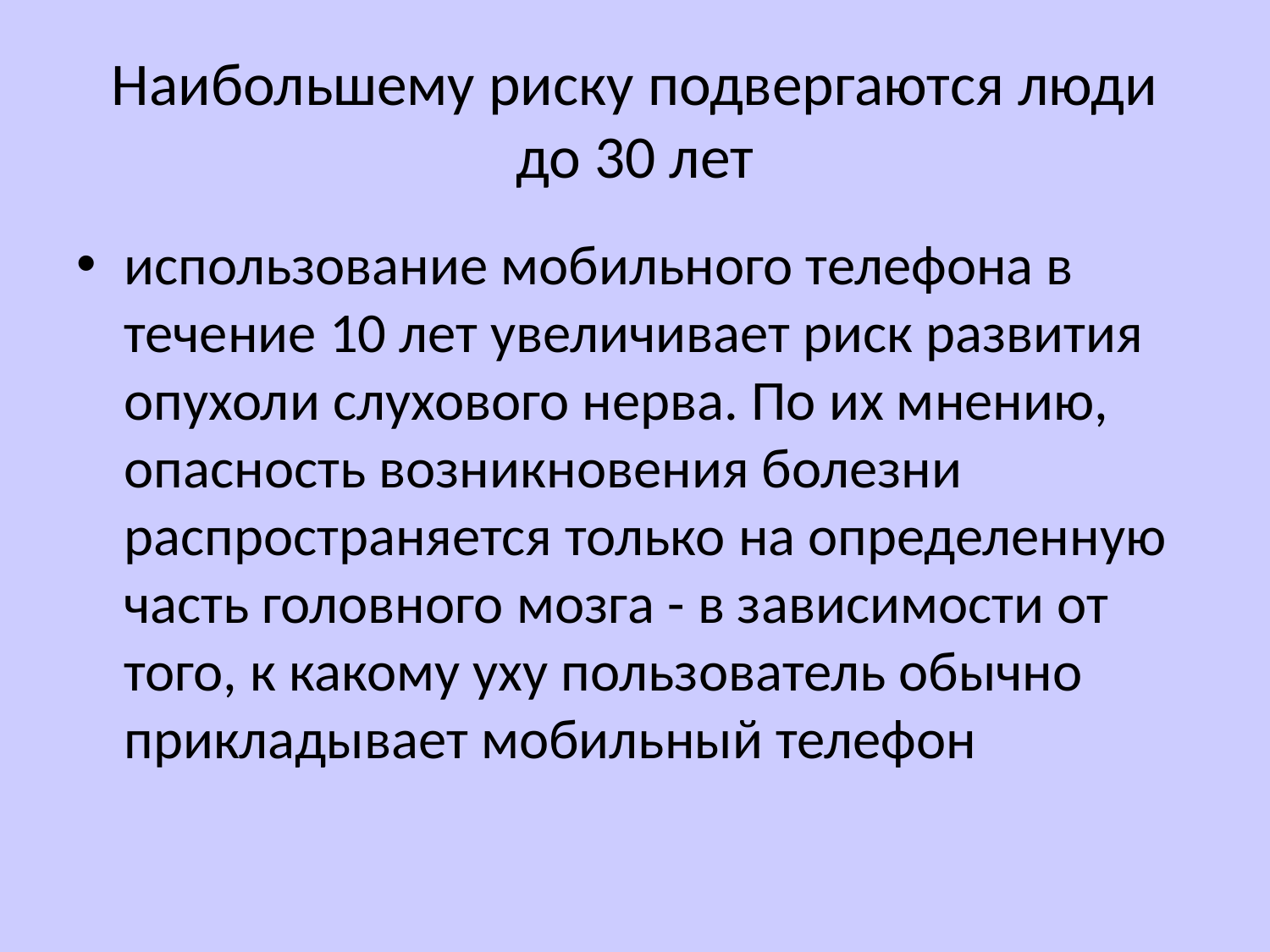

# Наибольшему риску подвергаются люди до 30 лет
использование мобильного телефона в течение 10 лет увеличивает риск развития опухоли слухового нерва. По их мнению, опасность возникновения болезни распространяется только на определенную часть головного мозга - в зависимости от того, к какому уху пользователь обычно прикладывает мобильный телефон